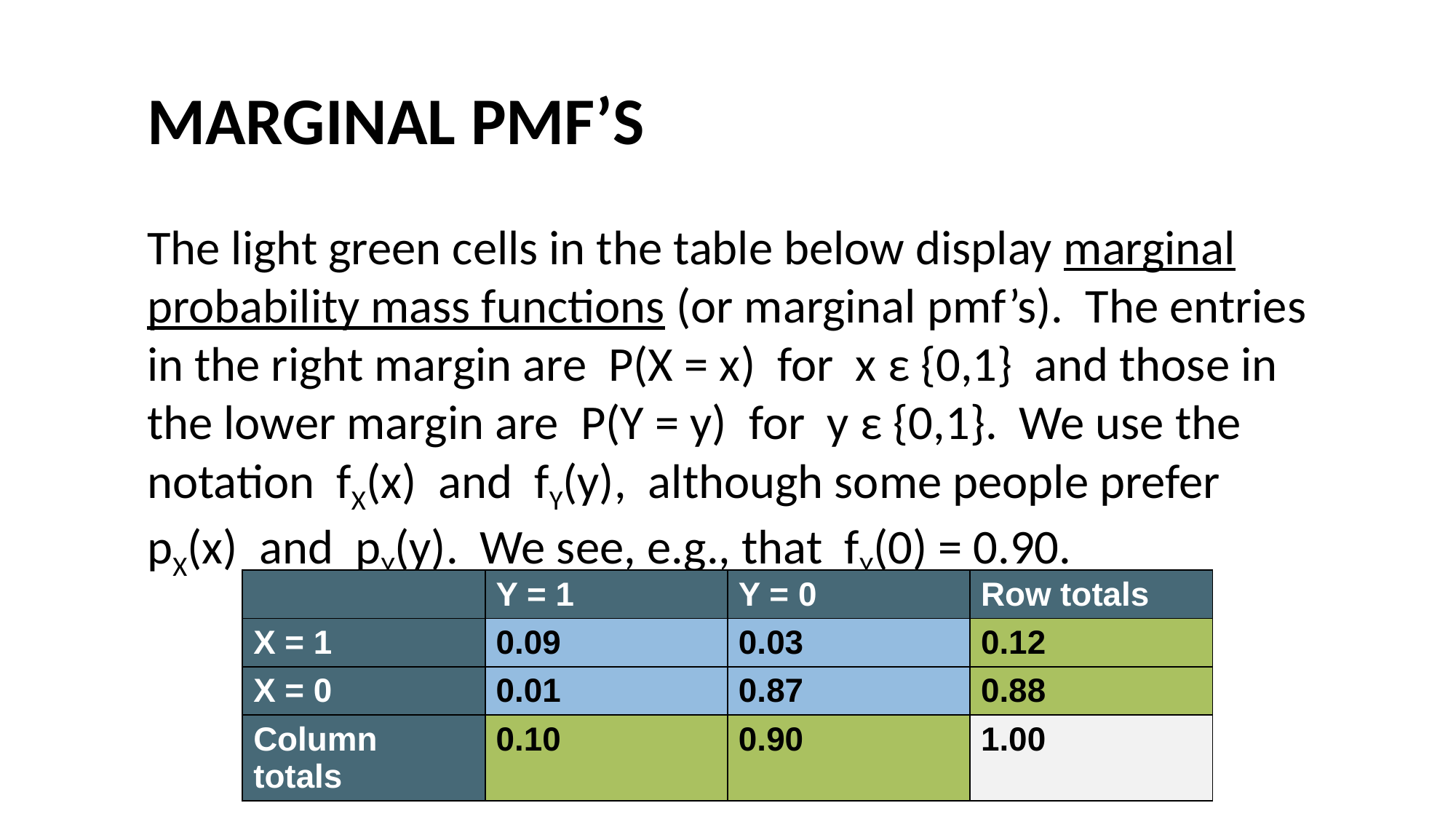

#
MARGINAL PMF’S

The light green cells in the table below display marginal probability mass functions (or marginal pmf’s).  The entries in the right margin are  P(X = x)  for  x ε {0,1}  and those in the lower margin are  P(Y = y)  for  y ε {0,1}.  We use the notation  fX(x)  and  fY(y),  although some people prefer  pX(x)  and  pY(y).  We see, e.g., that  fY(0) = 0.90.

|  | Y = 1 | Y = 0 | Row totals |
| --- | --- | --- | --- |
| X = 1 | 0.09 | 0.03 | 0.12 |
| X = 0 | 0.01 | 0.87 | 0.88 |
| Column totals | 0.10 | 0.90 | 1.00 |